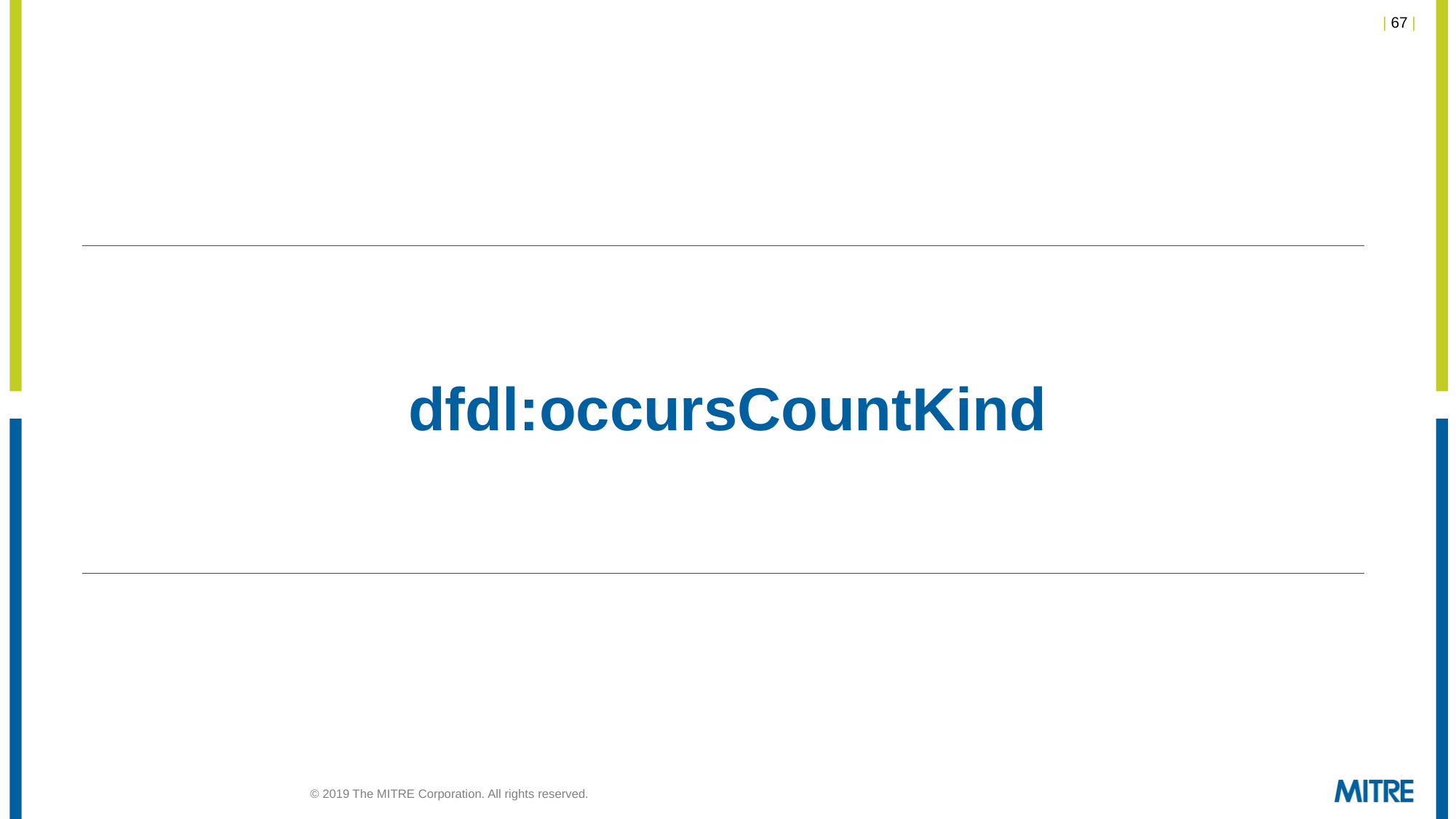

# dfdl:occursCountKind
© 2019 The MITRE Corporation. All rights reserved.